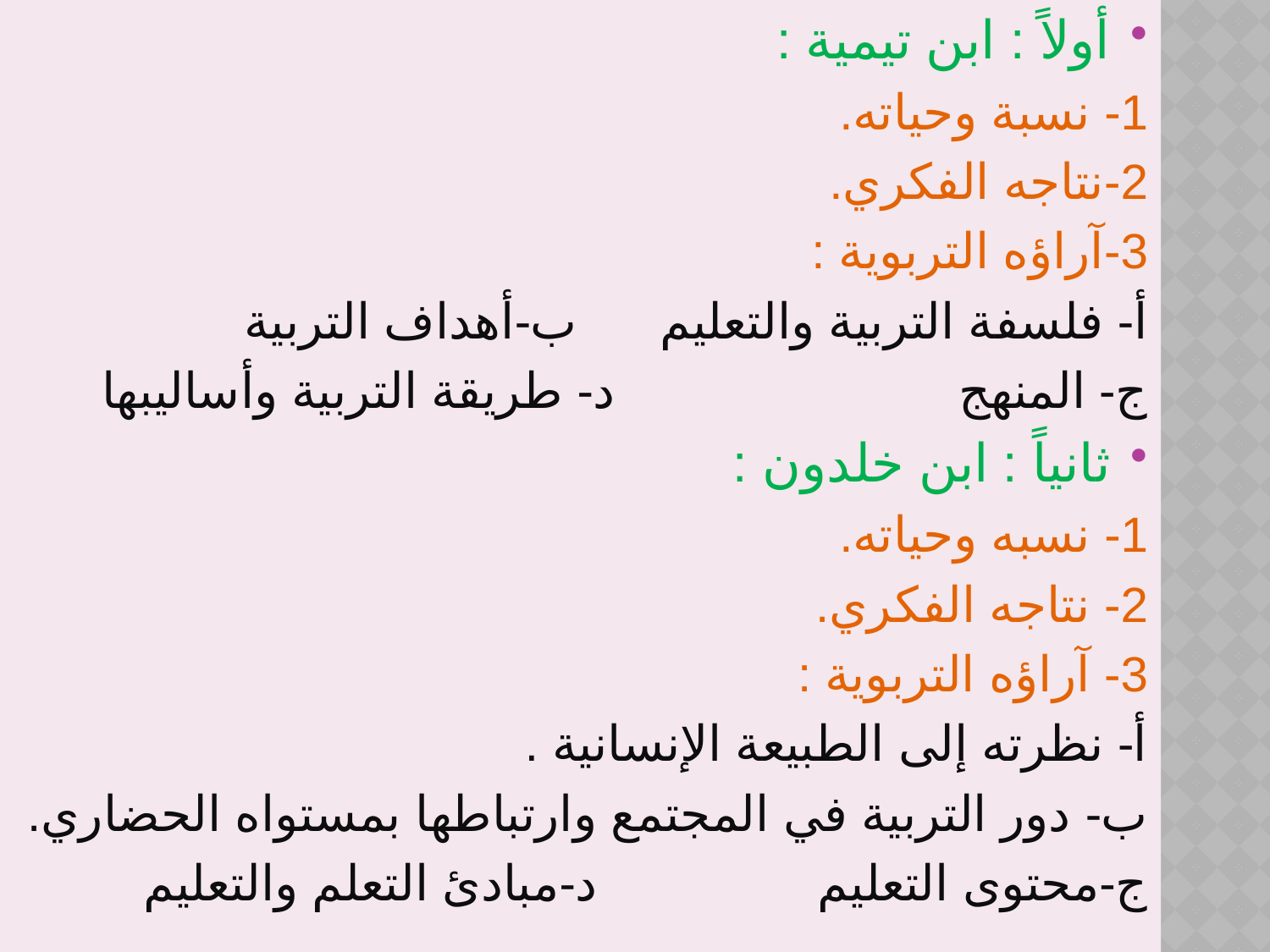

أولاً : ابن تيمية :
1- نسبة وحياته.
2-نتاجه الفكري.
3-آراؤه التربوية :
أ- فلسفة التربية والتعليم      ب-أهداف التربية
ج- المنهج                         د- طريقة التربية وأساليبها
ثانياً : ابن خلدون :
1- نسبه وحياته.
2- نتاجه الفكري.
3- آراؤه التربوية :
أ- نظرته إلى الطبيعة الإنسانية .
ب- دور التربية في المجتمع وارتباطها بمستواه الحضاري.
ج-محتوى التعليم                د-مبادئ التعلم والتعليم